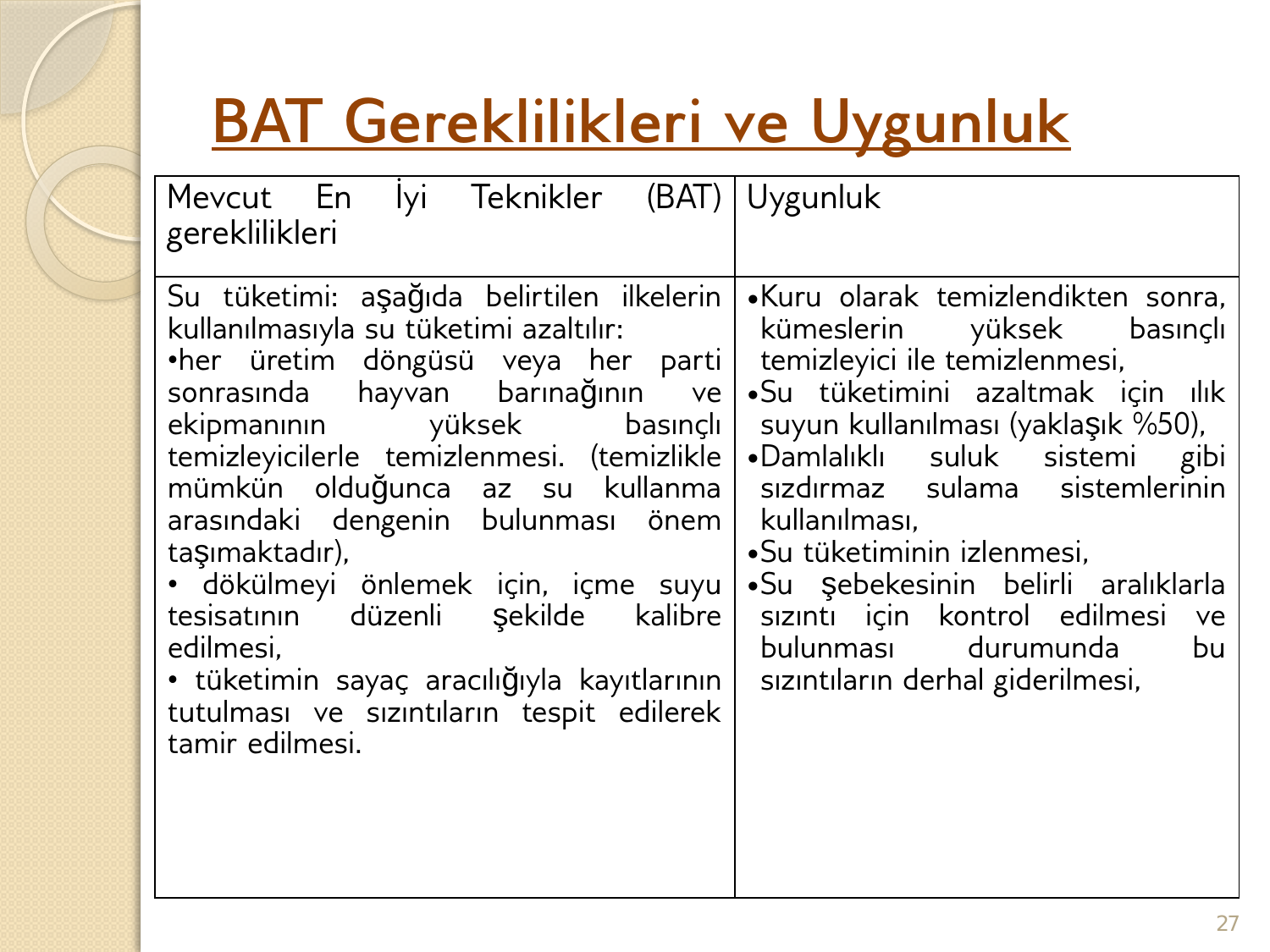

# BAT Gereklilikleri ve Uygunluk
| Mevcut En İyi Teknikler (BAT) gereklilikleri | Uygunluk |
| --- | --- |
| Su tüketimi: aşağıda belirtilen ilkelerin kullanılmasıyla su tüketimi azaltılır: •her üretim döngüsü veya her parti sonrasında hayvan barınağının ve ekipmanının yüksek basınçlı temizleyicilerle temizlenmesi. (temizlikle mümkün olduğunca az su kullanma arasındaki dengenin bulunması önem taşımaktadır), • dökülmeyi önlemek için, içme suyu tesisatının düzenli şekilde kalibre edilmesi, • tüketimin sayaç aracılığıyla kayıtlarının tutulması ve sızıntıların tespit edilerek tamir edilmesi. | Kuru olarak temizlendikten sonra, kümeslerin yüksek basınçlı temizleyici ile temizlenmesi, Su tüketimini azaltmak için ılık suyun kullanılması (yaklaşık %50), Damlalıklı suluk sistemi gibi sızdırmaz sulama sistemlerinin kullanılması, Su tüketiminin izlenmesi, Su şebekesinin belirli aralıklarla sızıntı için kontrol edilmesi ve bulunması durumunda bu sızıntıların derhal giderilmesi, |
27